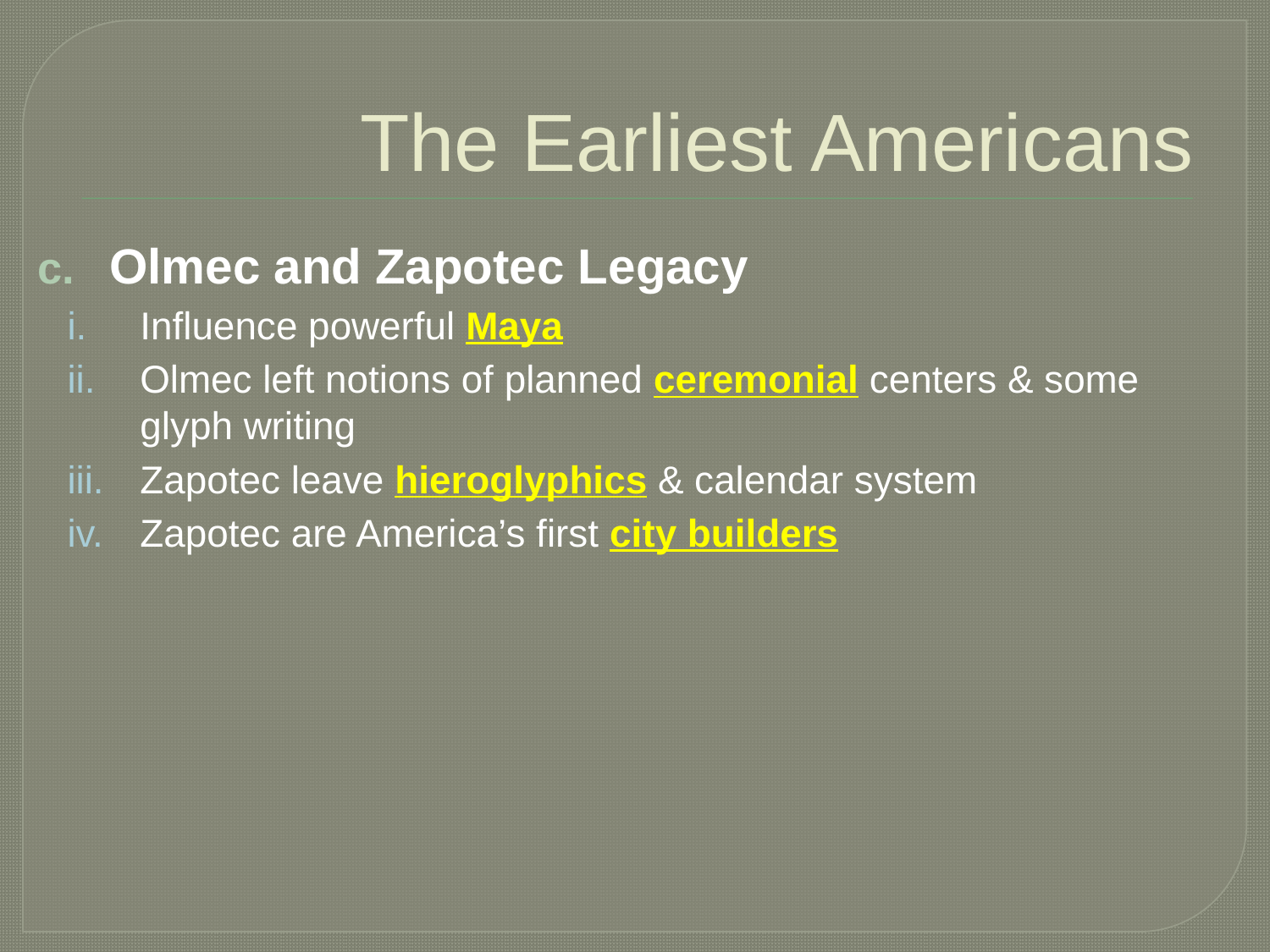

# The Earliest Americans
Olmec and Zapotec Legacy
Influence powerful Maya
Olmec left notions of planned ceremonial centers & some glyph writing
Zapotec leave hieroglyphics & calendar system
Zapotec are America’s first city builders